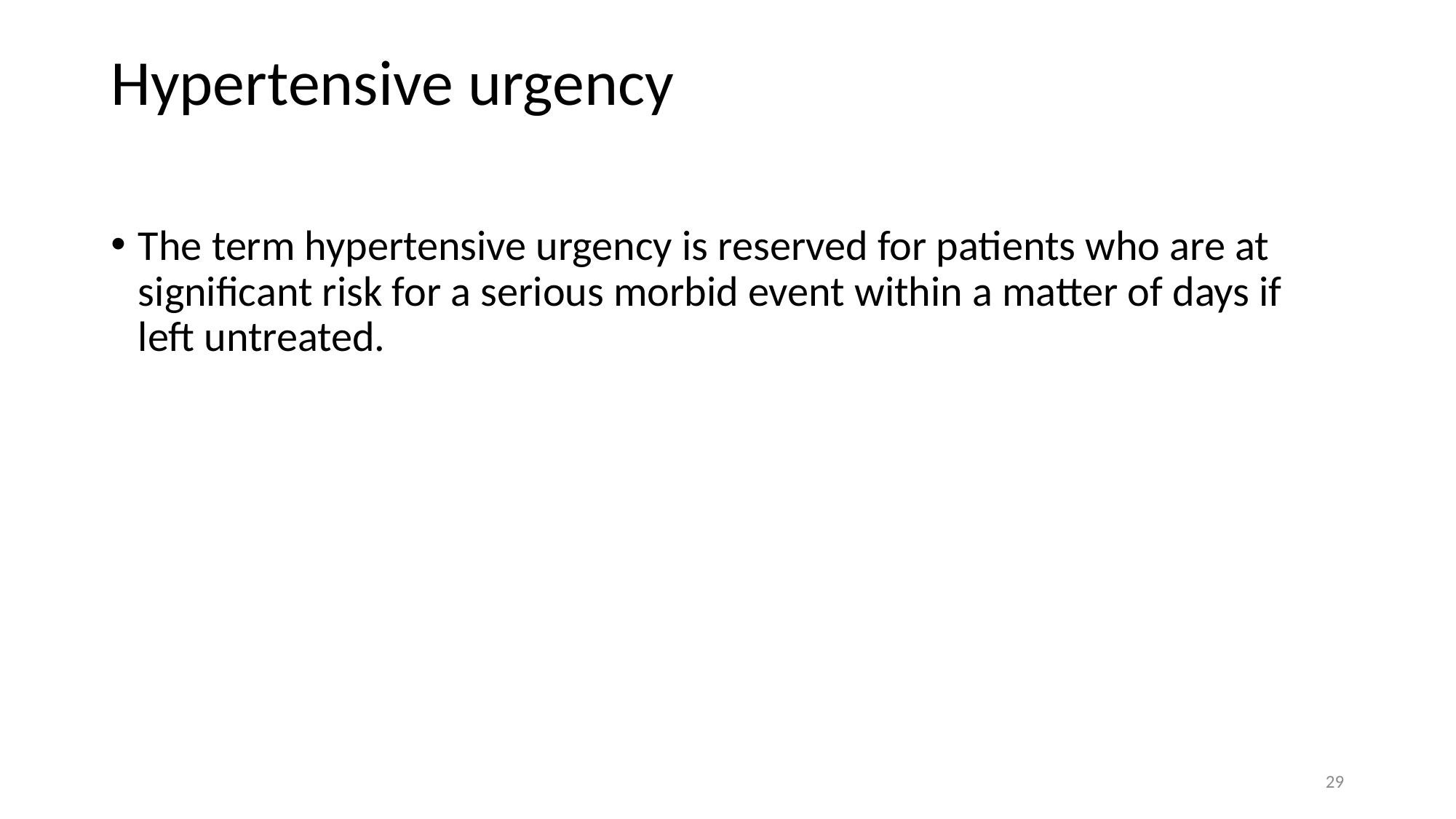

# Hypertensive urgency
The term hypertensive urgency is reserved for patients who are at significant risk for a serious morbid event within a matter of days if left untreated.

29